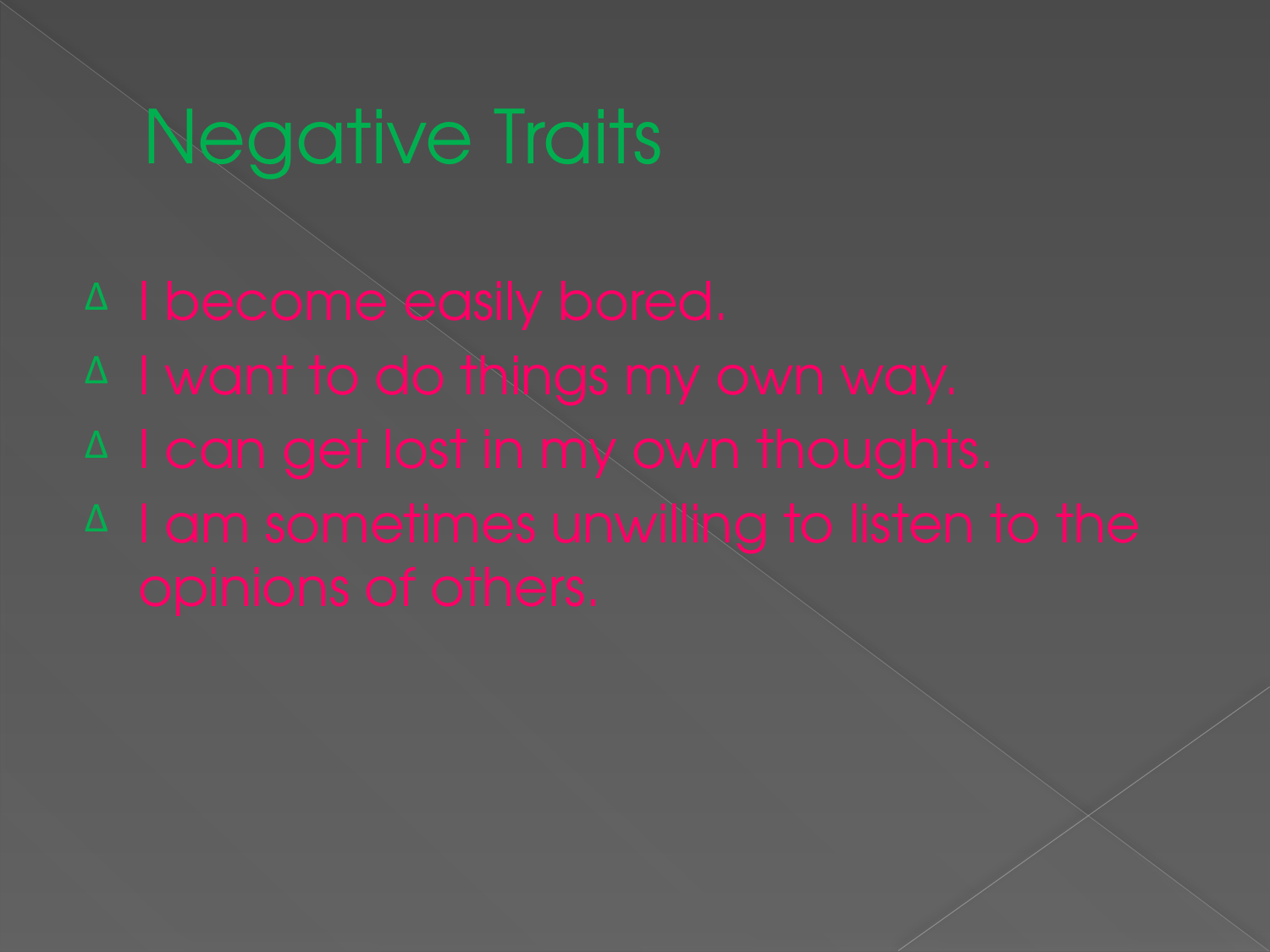

# Negative Traits
I become easily bored.
I want to do things my own way.
I can get lost in my own thoughts.
I am sometimes unwilling to listen to the opinions of others.